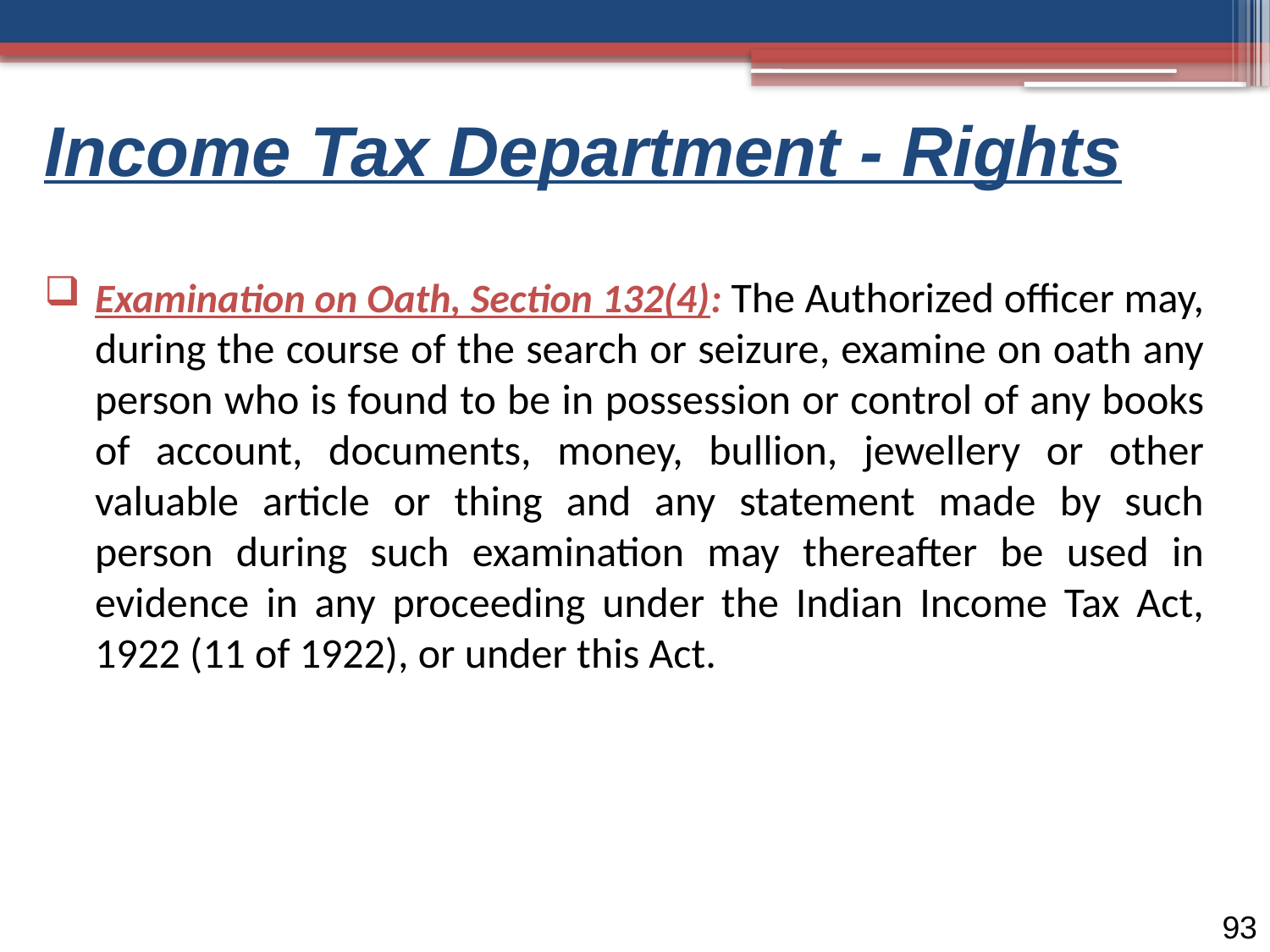

# Income Tax Department - Rights
Examination on Oath, Section 132(4): The Authorized officer may, during the course of the search or seizure, examine on oath any person who is found to be in possession or control of any books of account, documents, money, bullion, jewellery or other valuable article or thing and any statement made by such person during such examination may thereafter be used in evidence in any proceeding under the Indian Income Tax Act, 1922 (11 of 1922), or under this Act.

93